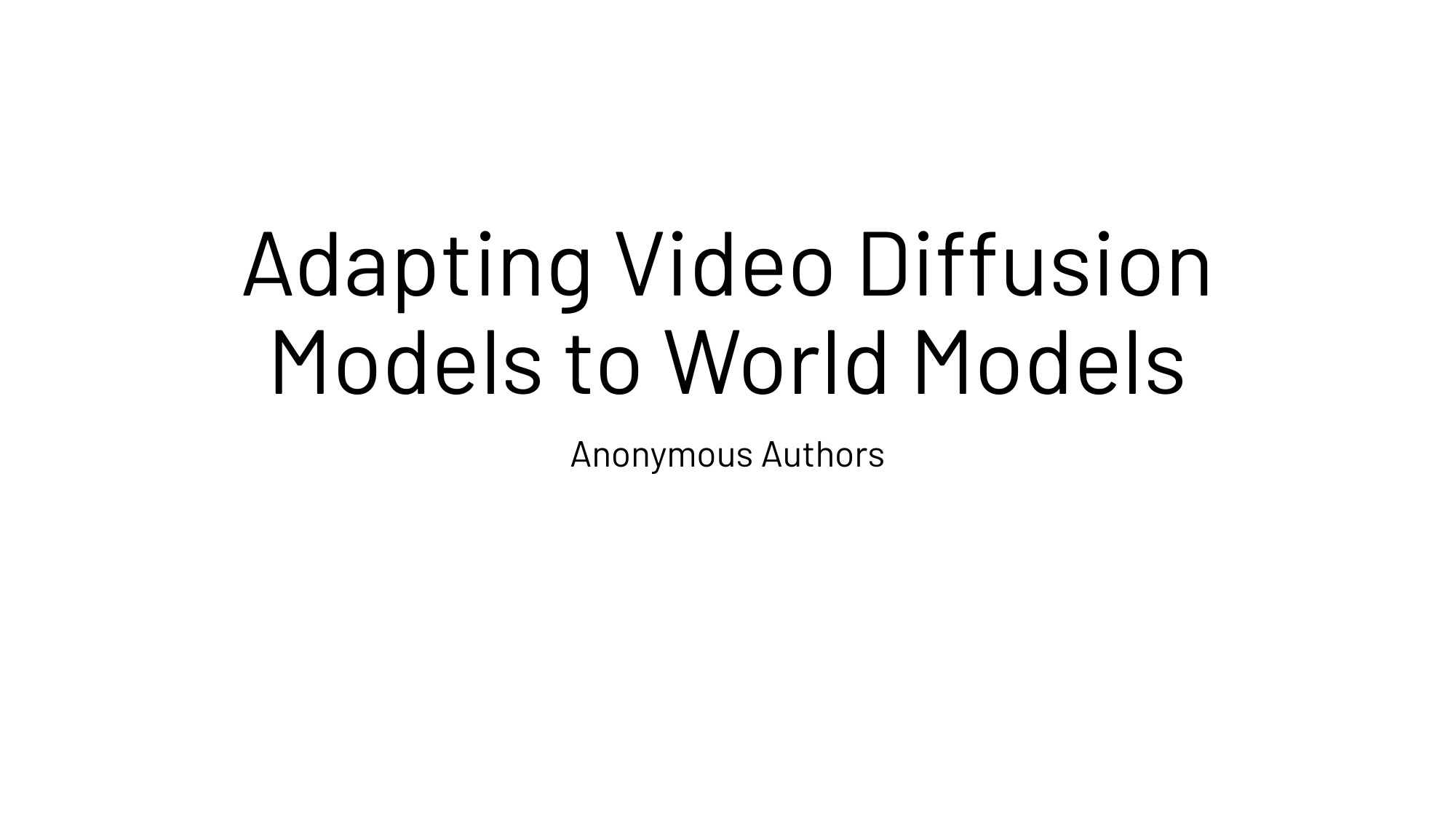

# Adapting Video Diffusion Models to World Models
Anonymous Authors